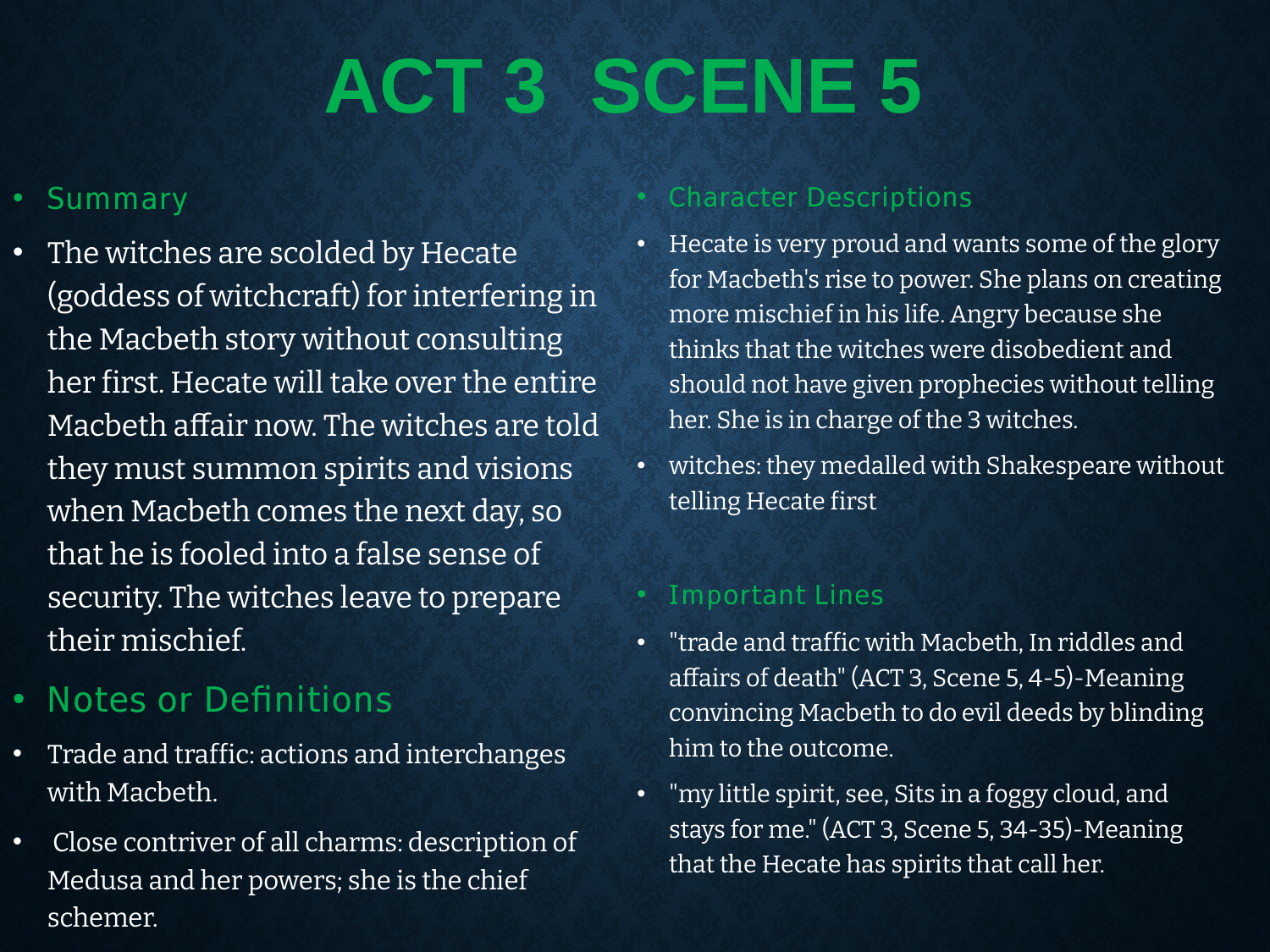

# Act 3  Scene 5
Summary
The witches are scolded by Hecate (goddess of witchcraft) for interfering in the Macbeth story without consulting her first. Hecate will take over the entire Macbeth affair now. The witches are told they must summon spirits and visions when Macbeth comes the next day, so that he is fooled into a false sense of security. The witches leave to prepare their mischief.
Notes or Definitions
Trade and traffic: actions and interchanges with Macbeth.
 Close contriver of all charms: description of Medusa and her powers; she is the chief schemer.

Character Descriptions
Hecate is very proud and wants some of the glory for Macbeth's rise to power. She plans on creating more mischief in his life. Angry because she thinks that the witches were disobedient and should not have given prophecies without telling her. She is in charge of the 3 witches.
witches: they medalled with Shakespeare without telling Hecate first

Important Lines
"trade and traffic with Macbeth, In riddles and affairs of death" (ACT 3, Scene 5, 4-5)-Meaning convincing Macbeth to do evil deeds by blinding him to the outcome.
"my little spirit, see, Sits in a foggy cloud, and stays for me." (ACT 3, Scene 5, 34-35)-Meaning that the Hecate has spirits that call her.